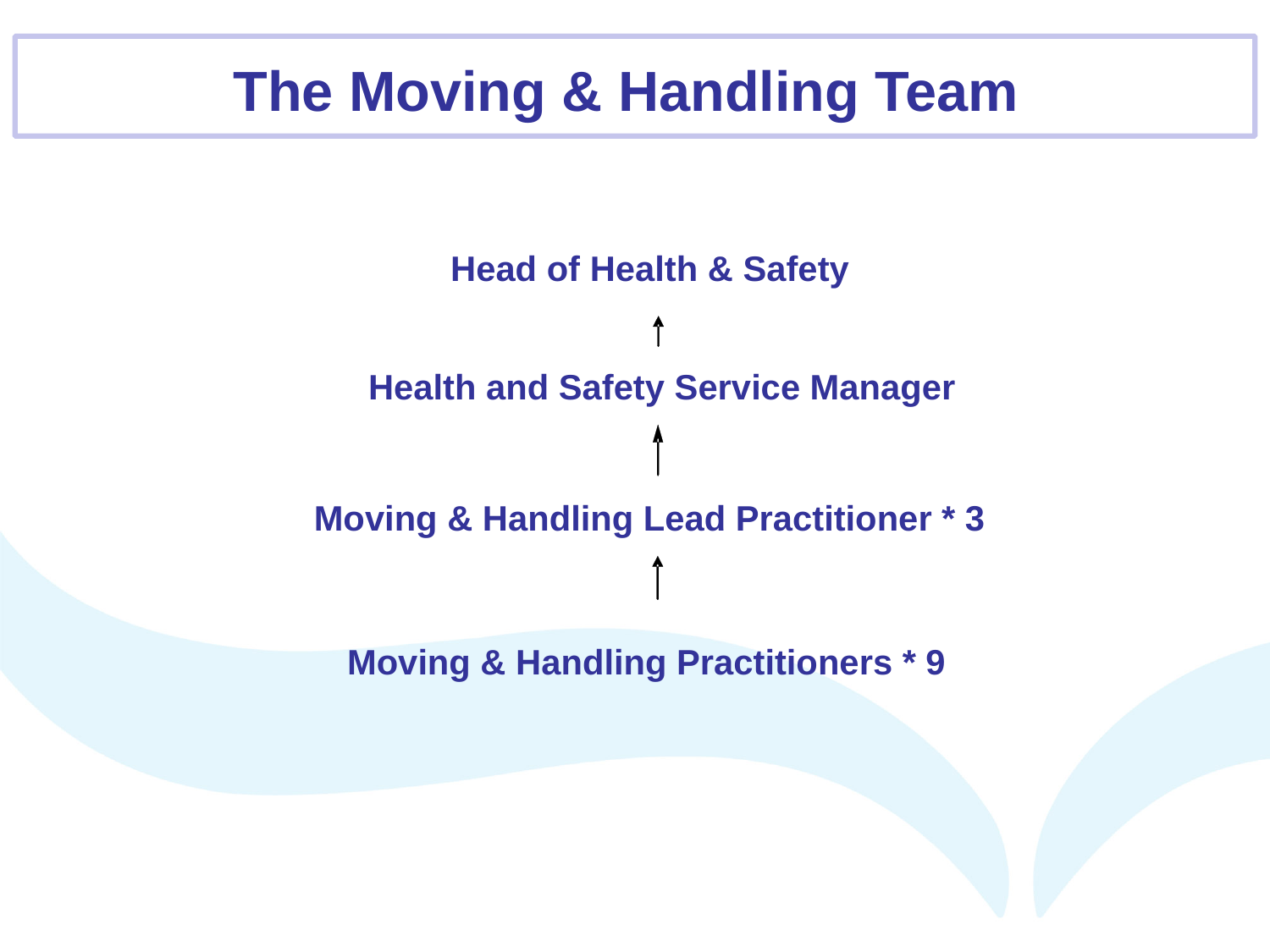

The Moving & Handling Team
Head of Health & Safety

Health and Safety Service Manager

Moving & Handling Lead Practitioner * 3

Moving & Handling Practitioners * 9